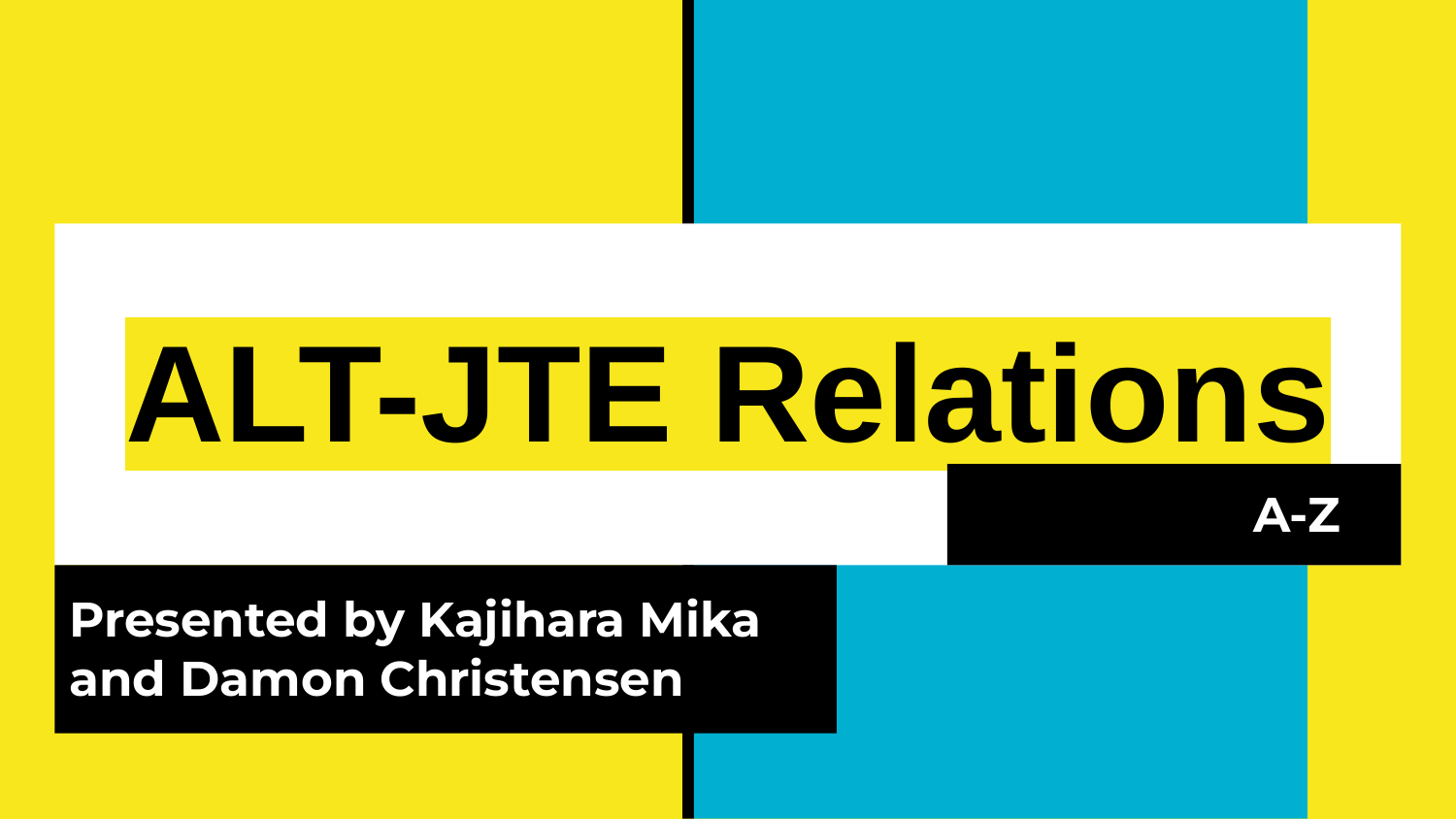

# ALT-JTE Relations
A-Z
Presented by Kajihara Mika and Damon Christensen